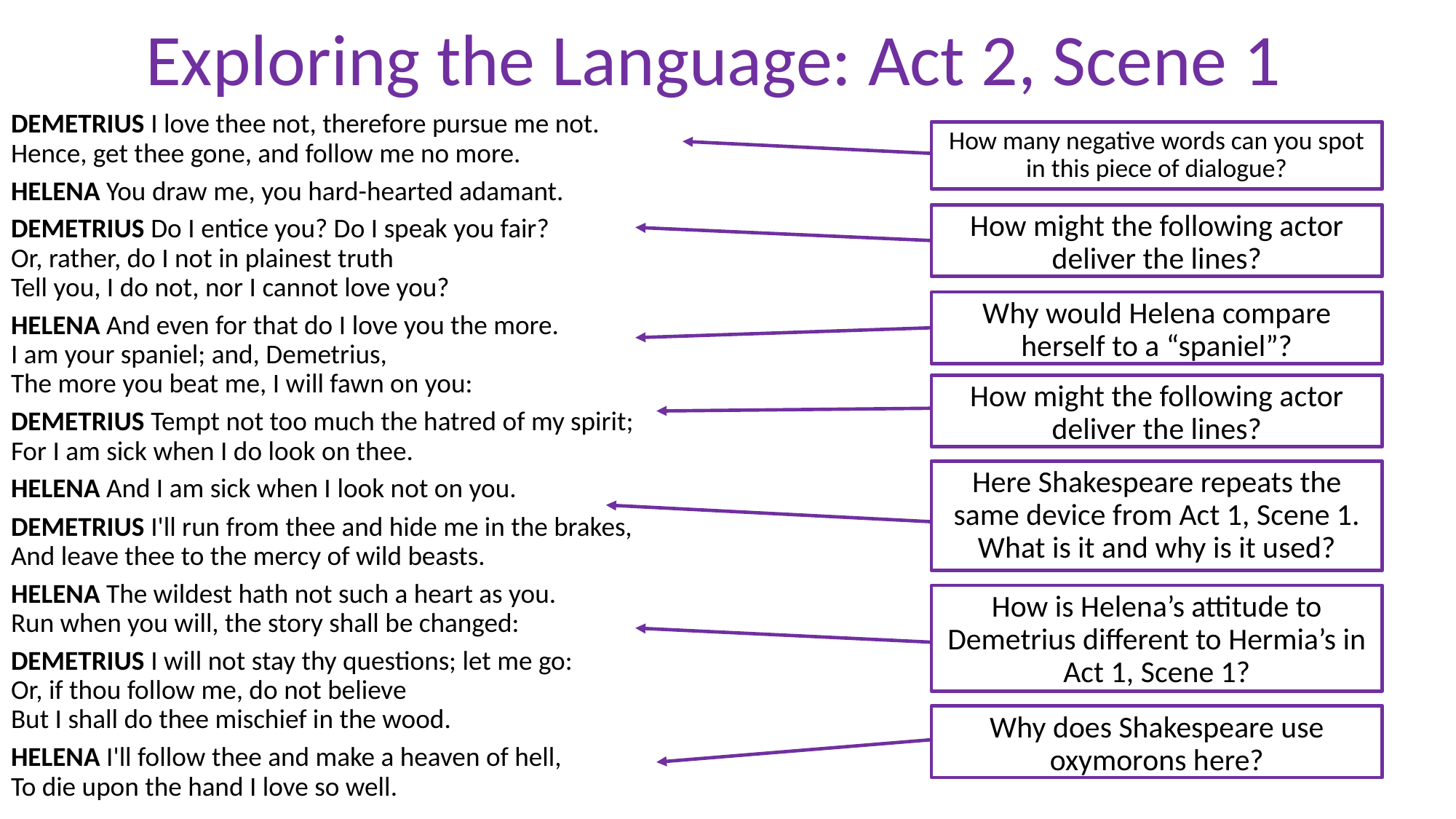

# Exploring the Language: Act 2, Scene 1
DEMETRIUS I love thee not, therefore pursue me not.
Hence, get thee gone, and follow me no more.
HELENA You draw me, you hard-hearted adamant.
DEMETRIUS Do I entice you? Do I speak you fair?
Or, rather, do I not in plainest truth
Tell you, I do not, nor I cannot love you?
HELENA And even for that do I love you the more.
I am your spaniel; and, Demetrius,
The more you beat me, I will fawn on you:
DEMETRIUS Tempt not too much the hatred of my spirit;
For I am sick when I do look on thee.
HELENA And I am sick when I look not on you.
DEMETRIUS I'll run from thee and hide me in the brakes,
And leave thee to the mercy of wild beasts.
HELENA The wildest hath not such a heart as you.
Run when you will, the story shall be changed:
DEMETRIUS I will not stay thy questions; let me go:
Or, if thou follow me, do not believe
But I shall do thee mischief in the wood.
HELENA I'll follow thee and make a heaven of hell,
To die upon the hand I love so well.

How many negative words can you spot in this piece of dialogue?
How might the following actor deliver the lines?
Why would Helena compare herself to a “spaniel”?
How might the following actor deliver the lines?
Here Shakespeare repeats the same device from Act 1, Scene 1. What is it and why is it used?
How is Helena’s attitude to Demetrius different to Hermia’s in Act 1, Scene 1?
Why does Shakespeare use oxymorons here?